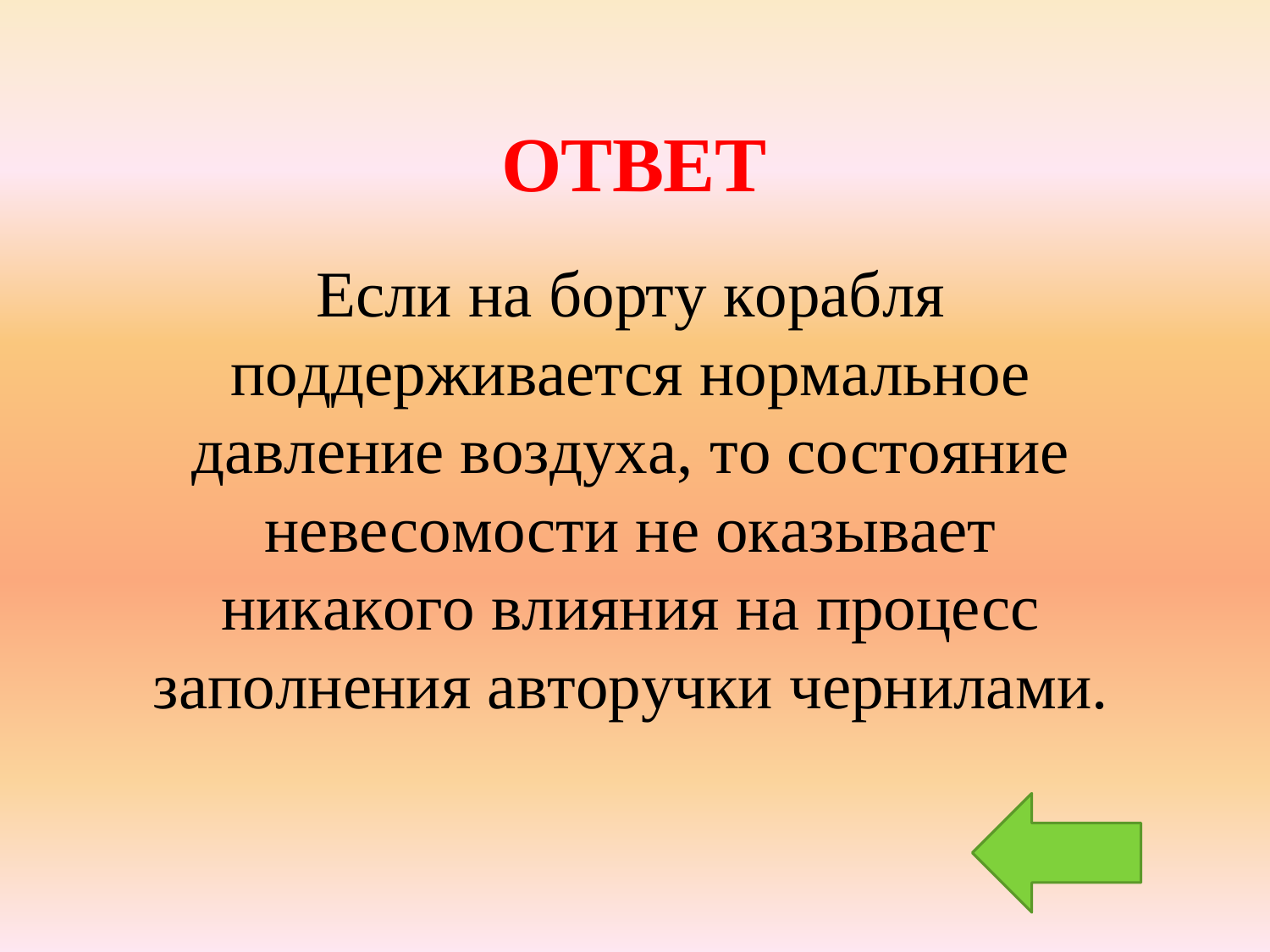

ОТВЕТ
Если на борту корабля поддерживается нормальное давление воздуха, то состояние невесомости не оказывает никакого влияния на процесс заполнения авторучки чернилами.